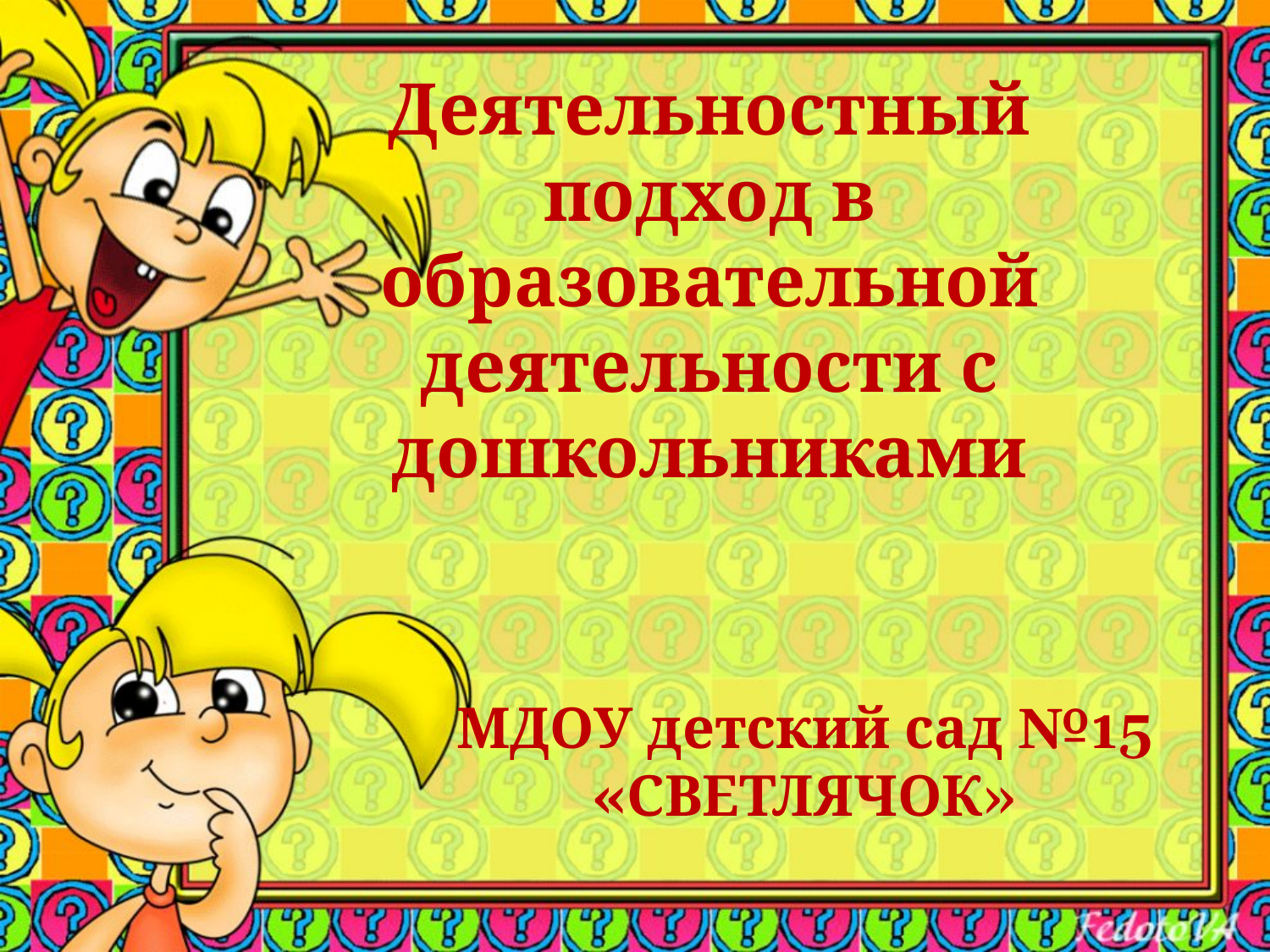

# Деятельностный подход в образовательной деятельности с дошкольниками
МДОУ детский сад №15 «СВЕТЛЯЧОК»